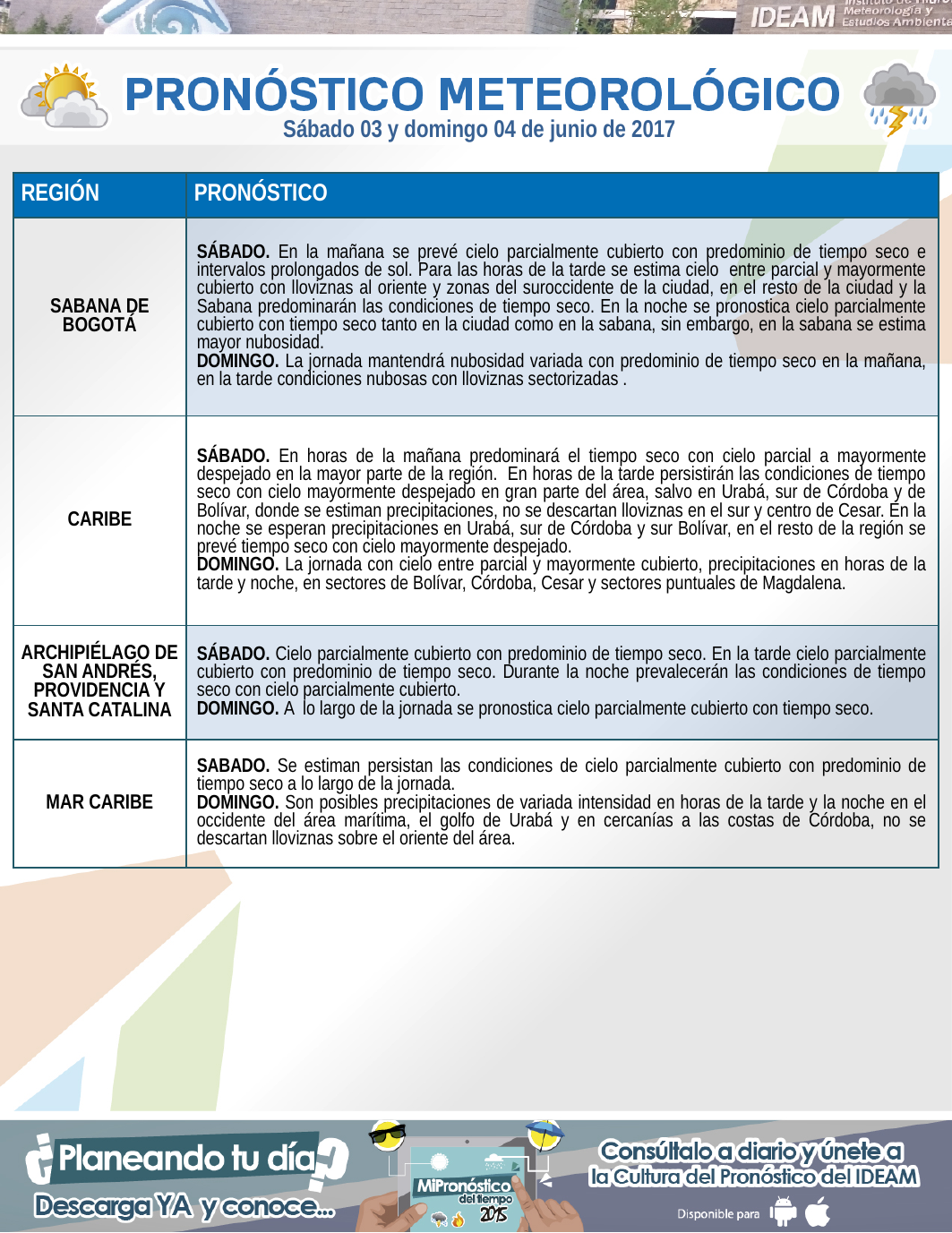

Sábado 03 y domingo 04 de junio de 2017
| REGIÓN | PRONÓSTICO |
| --- | --- |
| SABANA DE BOGOTÁ | SÁBADO. En la mañana se prevé cielo parcialmente cubierto con predominio de tiempo seco e intervalos prolongados de sol. Para las horas de la tarde se estima cielo entre parcial y mayormente cubierto con lloviznas al oriente y zonas del suroccidente de la ciudad, en el resto de la ciudad y la Sabana predominarán las condiciones de tiempo seco. En la noche se pronostica cielo parcialmente cubierto con tiempo seco tanto en la ciudad como en la sabana, sin embargo, en la sabana se estima mayor nubosidad. DOMINGO. La jornada mantendrá nubosidad variada con predominio de tiempo seco en la mañana, en la tarde condiciones nubosas con lloviznas sectorizadas . |
| CARIBE | SÁBADO. En horas de la mañana predominará el tiempo seco con cielo parcial a mayormente despejado en la mayor parte de la región. En horas de la tarde persistirán las condiciones de tiempo seco con cielo mayormente despejado en gran parte del área, salvo en Urabá, sur de Córdoba y de Bolívar, donde se estiman precipitaciones, no se descartan lloviznas en el sur y centro de Cesar. En la noche se esperan precipitaciones en Urabá, sur de Córdoba y sur Bolívar, en el resto de la región se prevé tiempo seco con cielo mayormente despejado. DOMINGO. La jornada con cielo entre parcial y mayormente cubierto, precipitaciones en horas de la tarde y noche, en sectores de Bolívar, Córdoba, Cesar y sectores puntuales de Magdalena. |
| ARCHIPIÉLAGO DE SAN ANDRÉS, PROVIDENCIA Y SANTA CATALINA | SÁBADO. Cielo parcialmente cubierto con predominio de tiempo seco. En la tarde cielo parcialmente cubierto con predominio de tiempo seco. Durante la noche prevalecerán las condiciones de tiempo seco con cielo parcialmente cubierto. DOMINGO. A lo largo de la jornada se pronostica cielo parcialmente cubierto con tiempo seco. |
| MAR CARIBE | SABADO. Se estiman persistan las condiciones de cielo parcialmente cubierto con predominio de tiempo seco a lo largo de la jornada. DOMINGO. Son posibles precipitaciones de variada intensidad en horas de la tarde y la noche en el occidente del área marítima, el golfo de Urabá y en cercanías a las costas de Córdoba, no se descartan lloviznas sobre el oriente del área. |